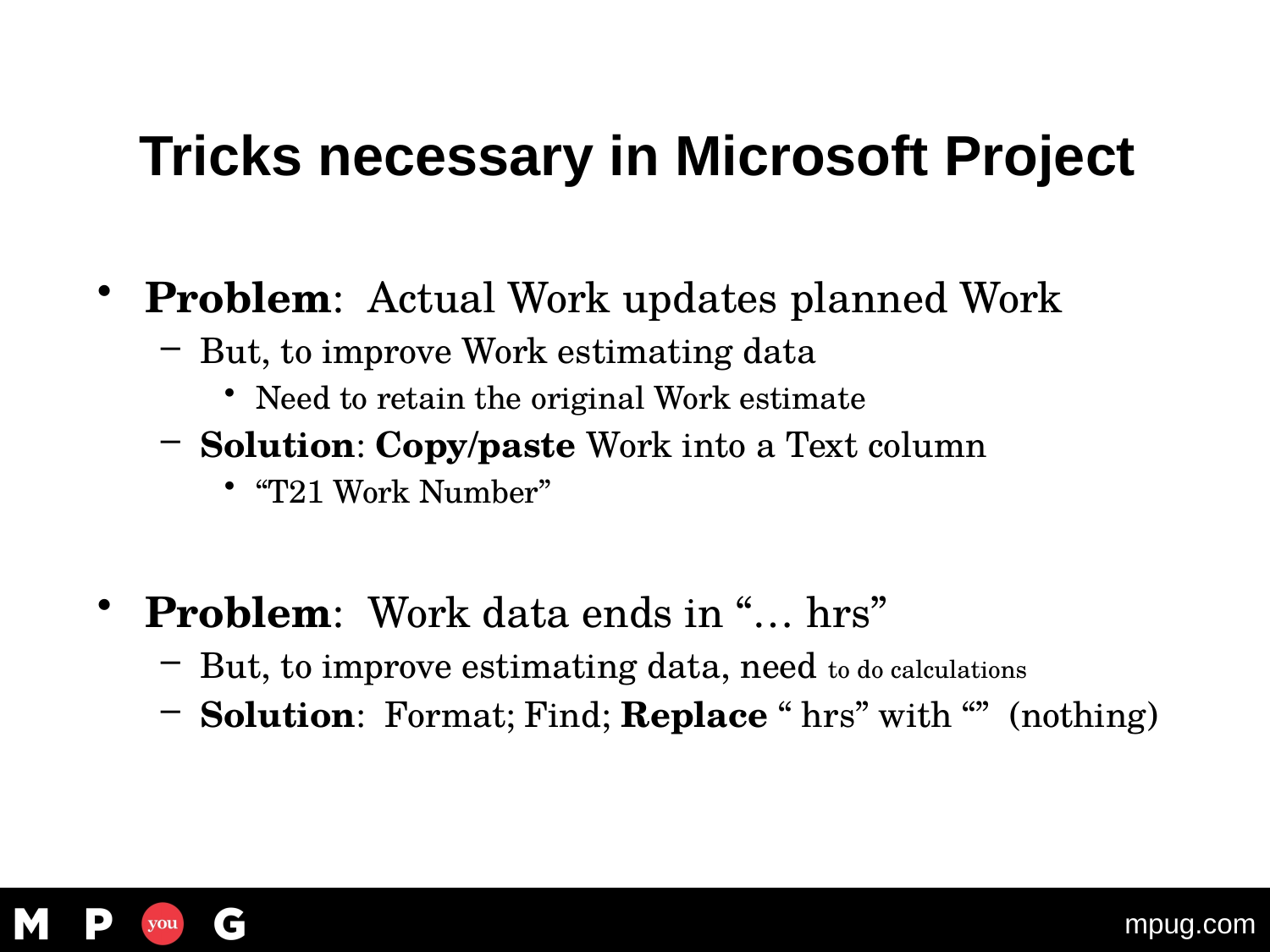

#
© Oliver D Gildersleeve, Jr 2020
13
Tricks necessary in Microsoft Project
Problem:  Actual Work updates planned Work
But, to improve Work estimating data
Need to retain the original Work estimate
Solution: Copy/paste Work into a Text column
“T21 Work Number”

Problem:  Work data ends in “… hrs”
But, to improve estimating data, need to do calculations
Solution:  Format; Find; Replace “ hrs” with “”  (nothing)